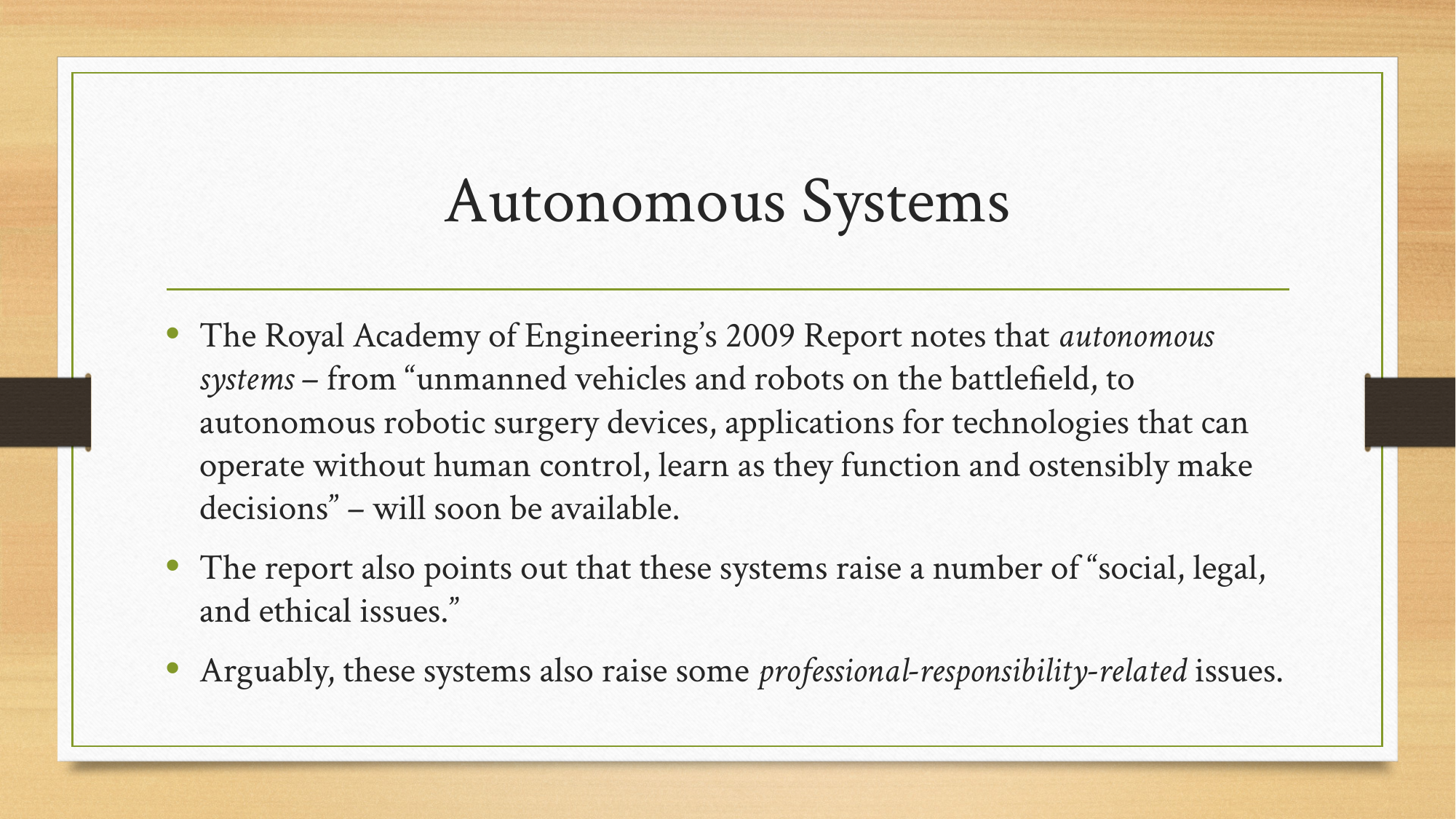

# Autonomous Systems
The Royal Academy of Engineering’s 2009 Report notes that autonomous systems – from “unmanned vehicles and robots on the battlefield, to autonomous robotic surgery devices, applications for technologies that can operate without human control, learn as they function and ostensibly make decisions” – will soon be available.
The report also points out that these systems raise a number of “social, legal, and ethical issues.”
Arguably, these systems also raise some professional-responsibility-related issues.